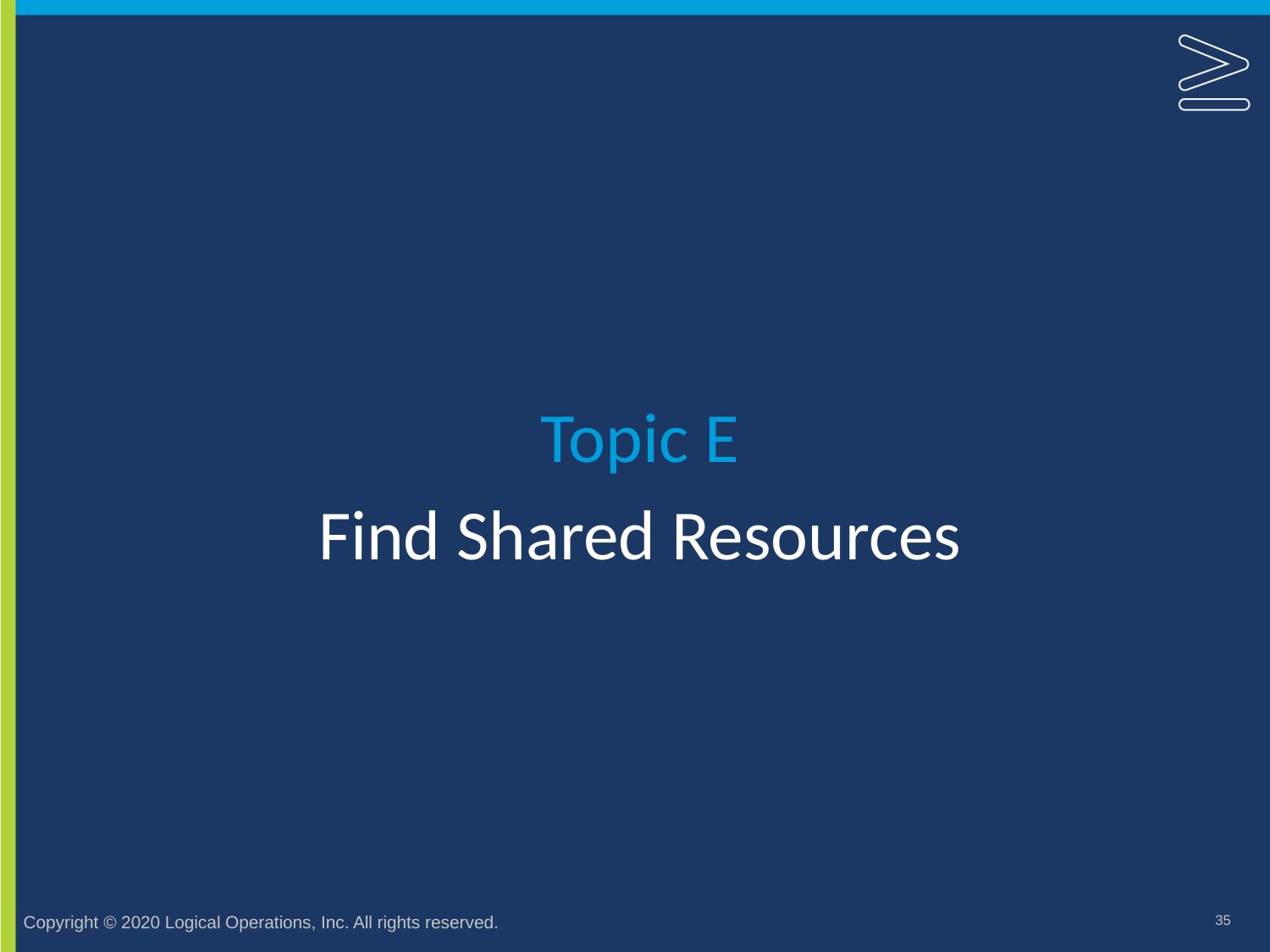

Topic E
# Find Shared Resources
35